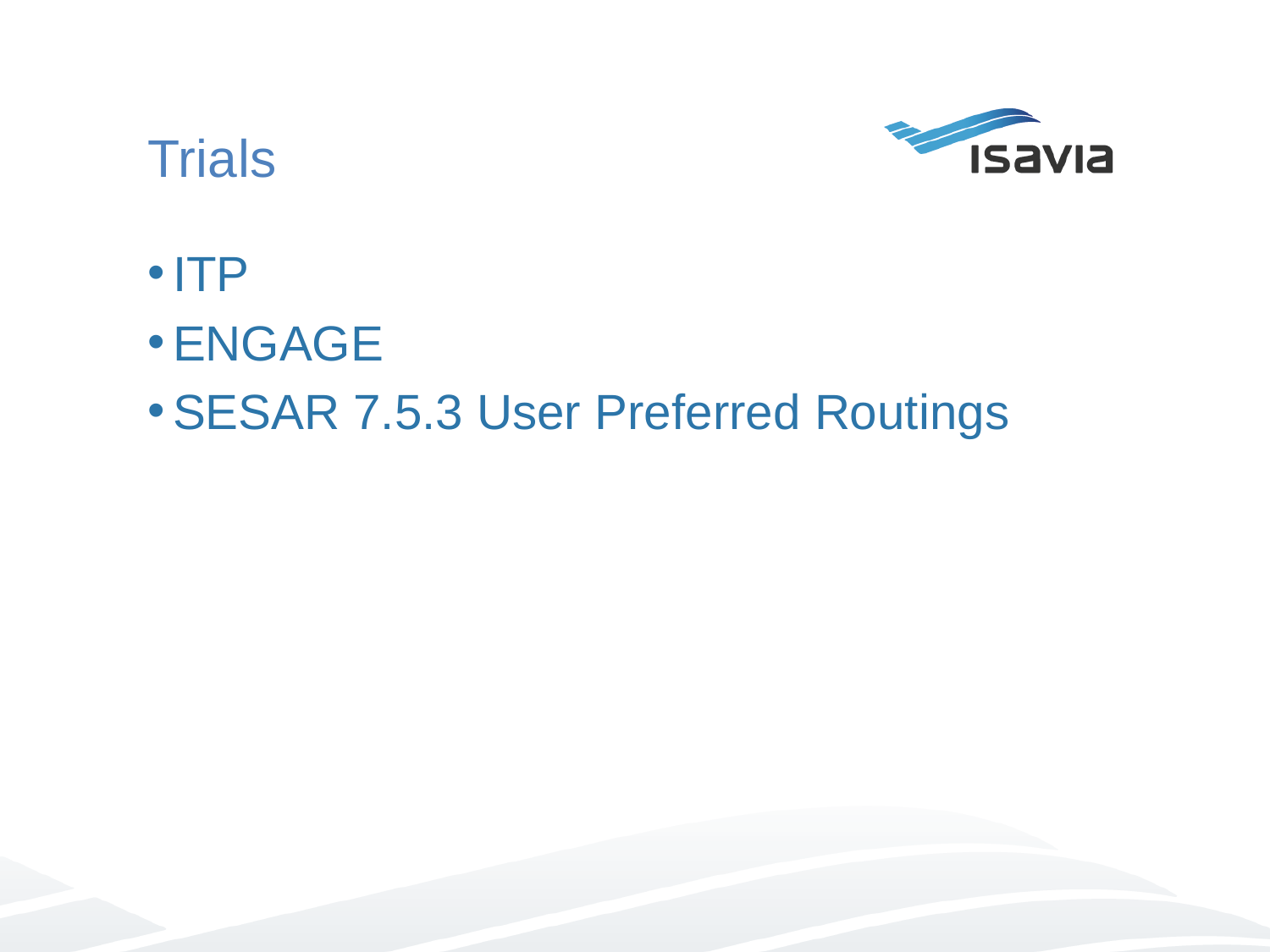

# Trials
ITP
ENGAGE
SESAR 7.5.3 User Preferred Routings